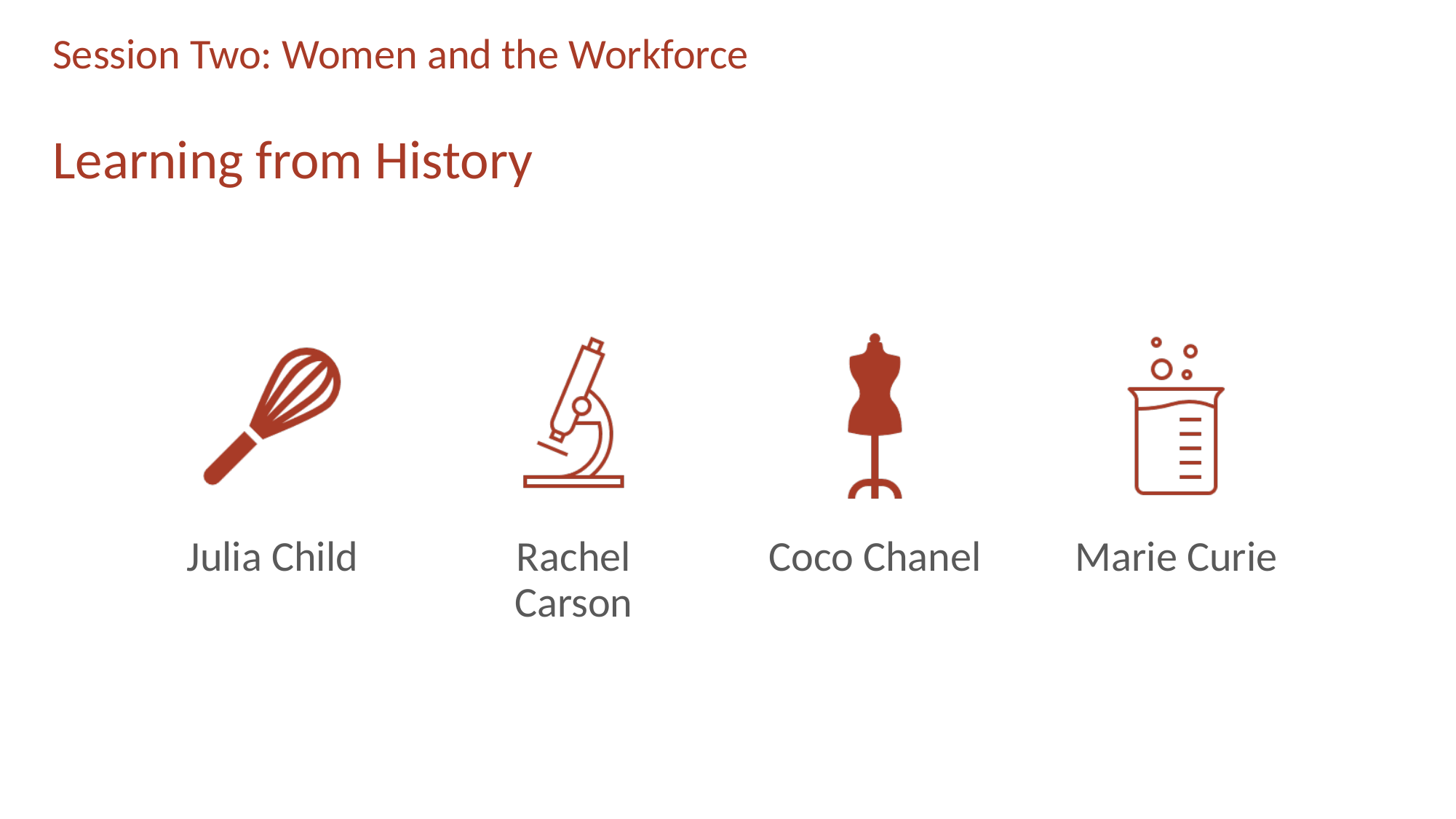

# Session Two: Women and the Workforce
Learning from History
Julia Child
Rachel Carson
Coco Chanel
Marie Curie